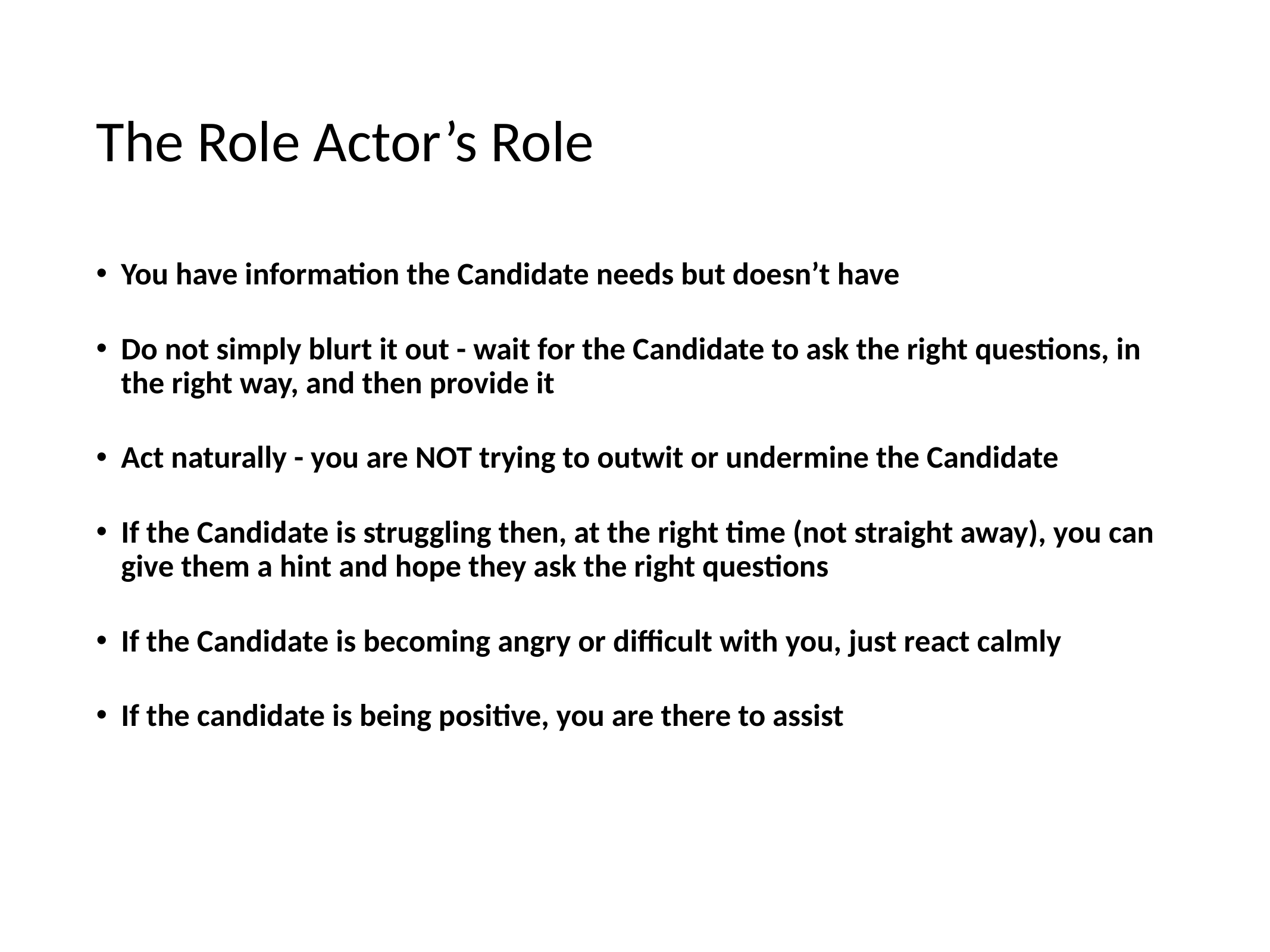

# The Role Actor’s Role
You have information the Candidate needs but doesn’t have
Do not simply blurt it out - wait for the Candidate to ask the right questions, in the right way, and then provide it
Act naturally - you are NOT trying to outwit or undermine the Candidate
If the Candidate is struggling then, at the right time (not straight away), you can give them a hint and hope they ask the right questions
If the Candidate is becoming angry or difficult with you, just react calmly
If the candidate is being positive, you are there to assist